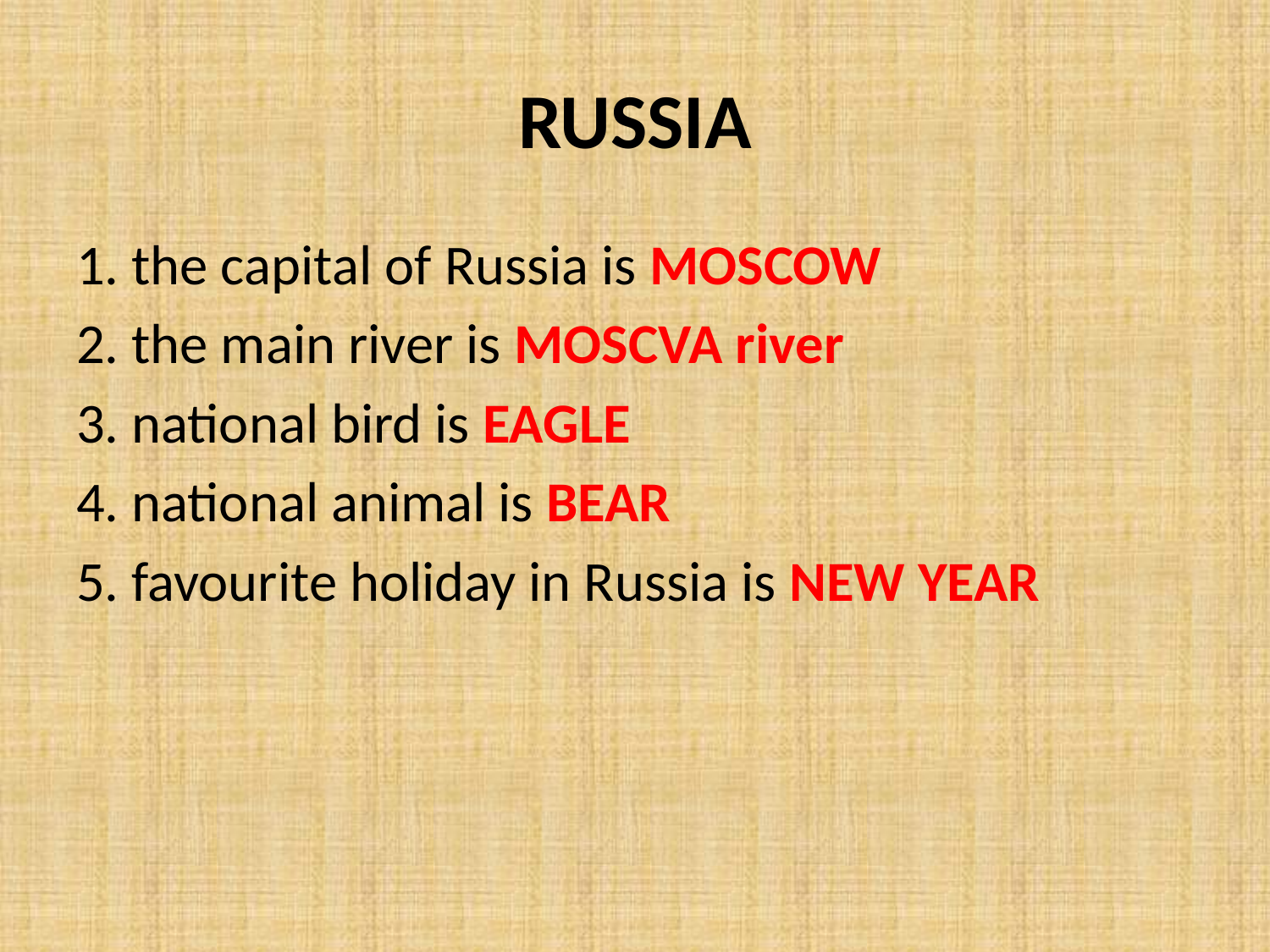

# RUSSIA
1. the capital of Russia is MOSCOW
2. the main river is MOSCVA river
3. national bird is EAGLE
4. national animal is BEAR
5. favourite holiday in Russia is NEW YEAR